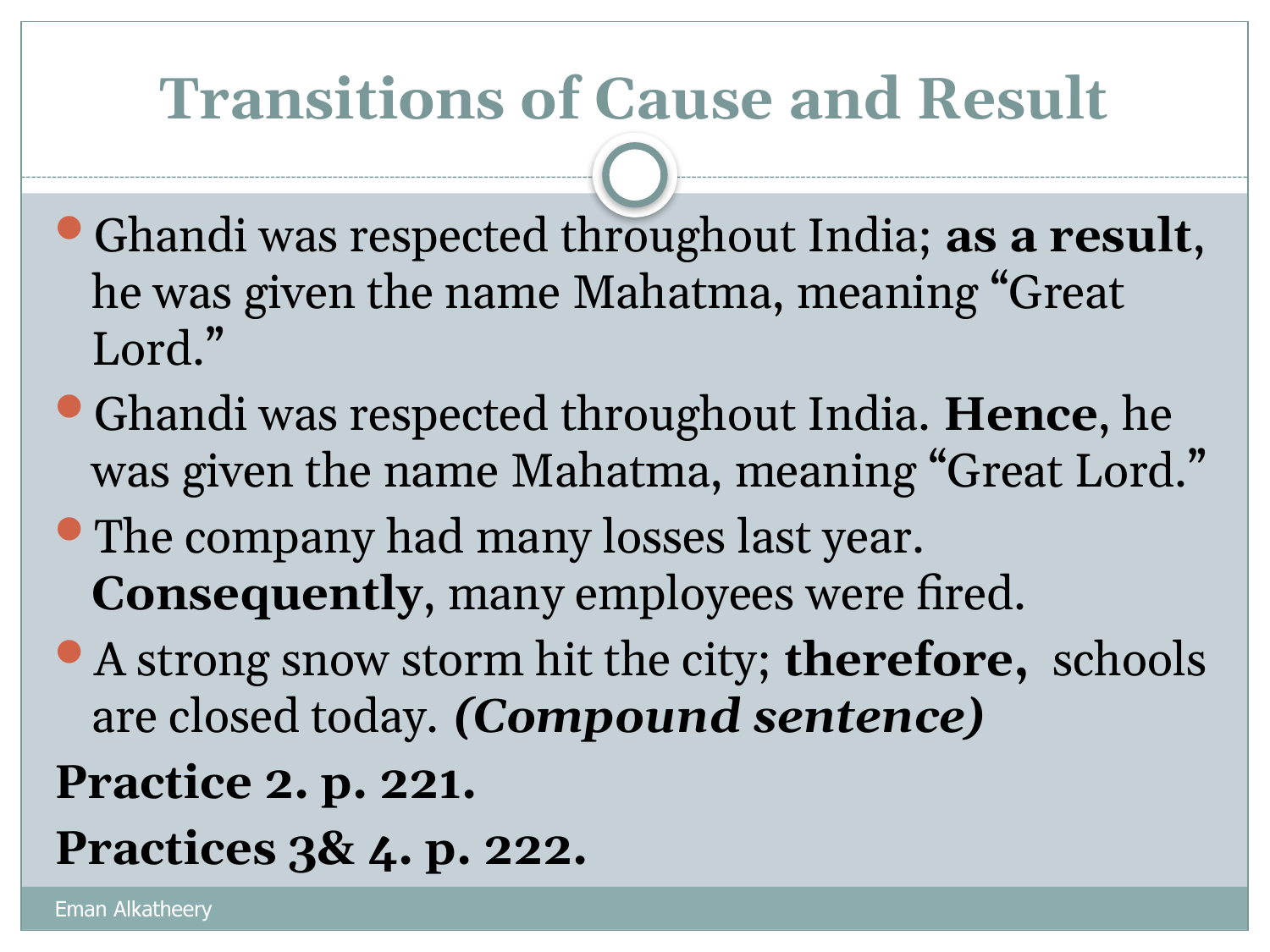

# Transitions of Cause and Result
Ghandi was respected throughout India; as a result, he was given the name Mahatma, meaning “Great Lord.”
Ghandi was respected throughout India. Hence, he was given the name Mahatma, meaning “Great Lord.”
The company had many losses last year. Consequently, many employees were fired.
A strong snow storm hit the city; therefore,  schools are closed today. (Compound sentence)
Practice 2. p. 221.
Practices 3& 4. p. 222.

Eman Alkatheery